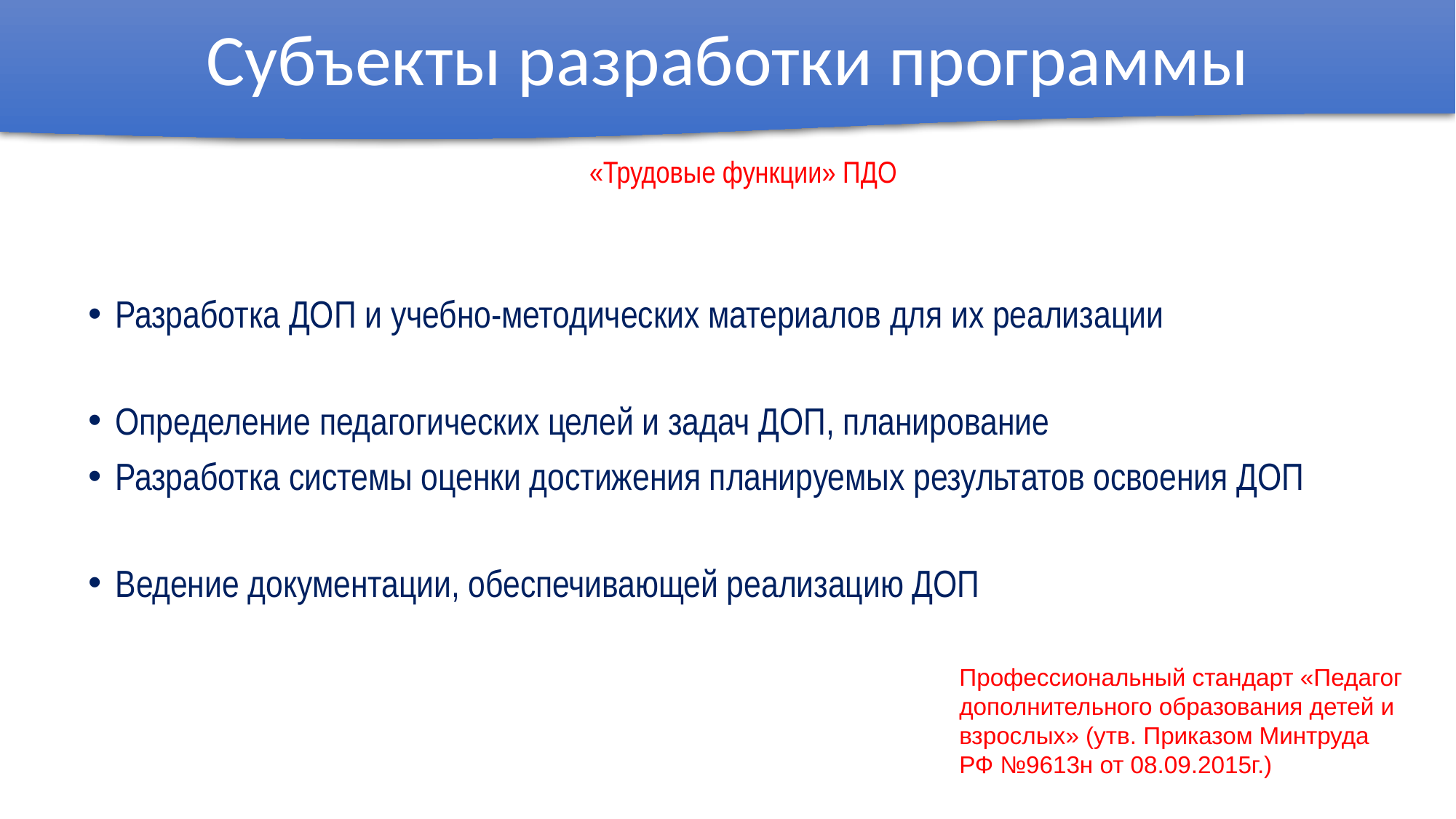

Субъекты разработки программы
«Трудовые функции» ПДО
Разработка ДОП и учебно-методических материалов для их реализации
Определение педагогических целей и задач ДОП, планирование
Разработка системы оценки достижения планируемых результатов освоения ДОП
Ведение документации, обеспечивающей реализацию ДОП
Профессиональный стандарт «Педагог
дополнительного образования детей и
взрослых» (утв. Приказом Минтруда
РФ №9613н от 08.09.2015г.)